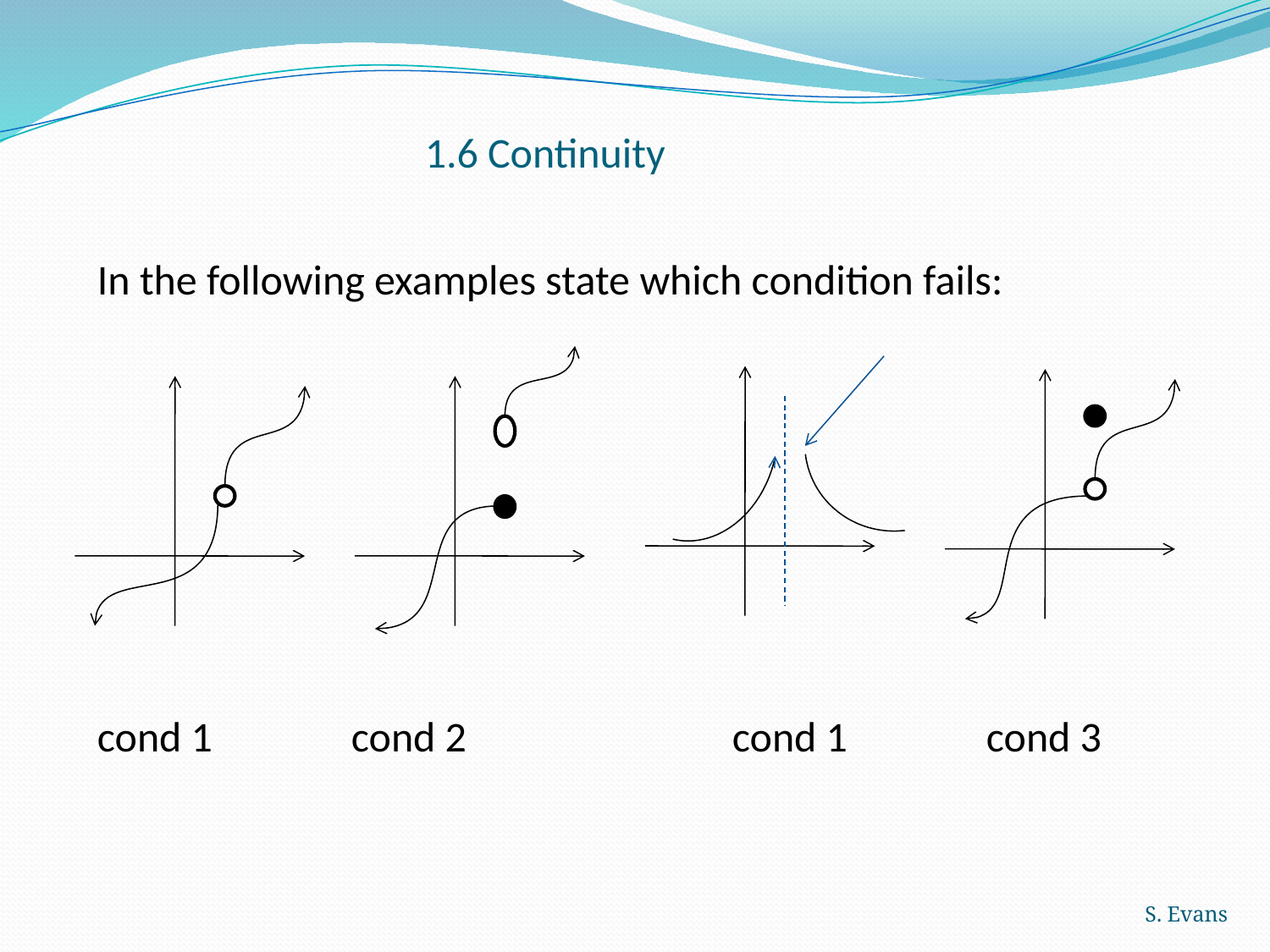

# 1.6 Continuity

In the following examples state which condition fails:

cond 1		cond 2			cond 1		cond 3

S. Evans